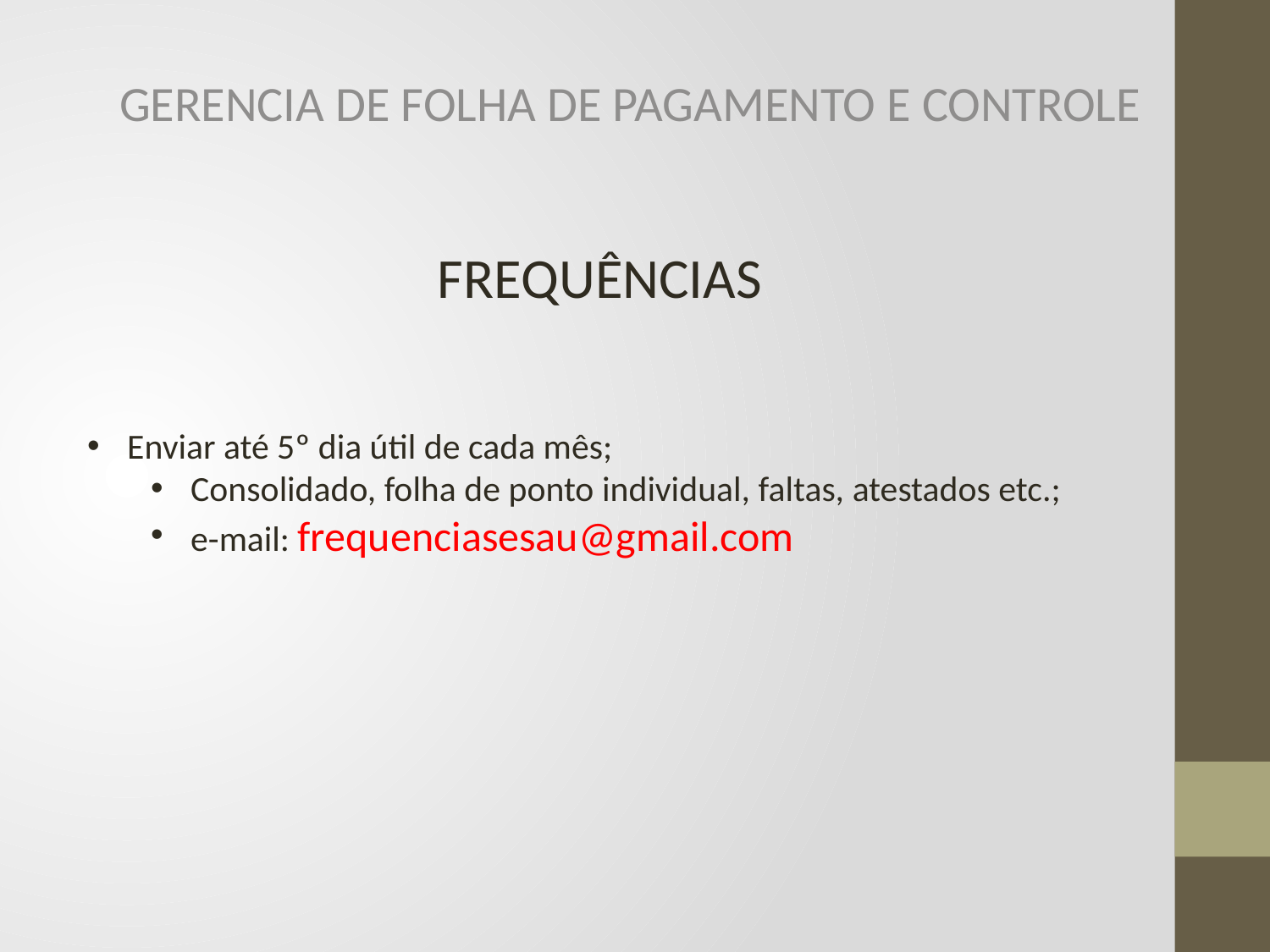

GERENCIA DE FOLHA DE PAGAMENTO E CONTROLE
FREQUÊNCIAS

Enviar até 5º dia útil de cada mês;
Consolidado, folha de ponto individual, faltas, atestados etc.;
e-mail: frequenciasesau@gmail.com